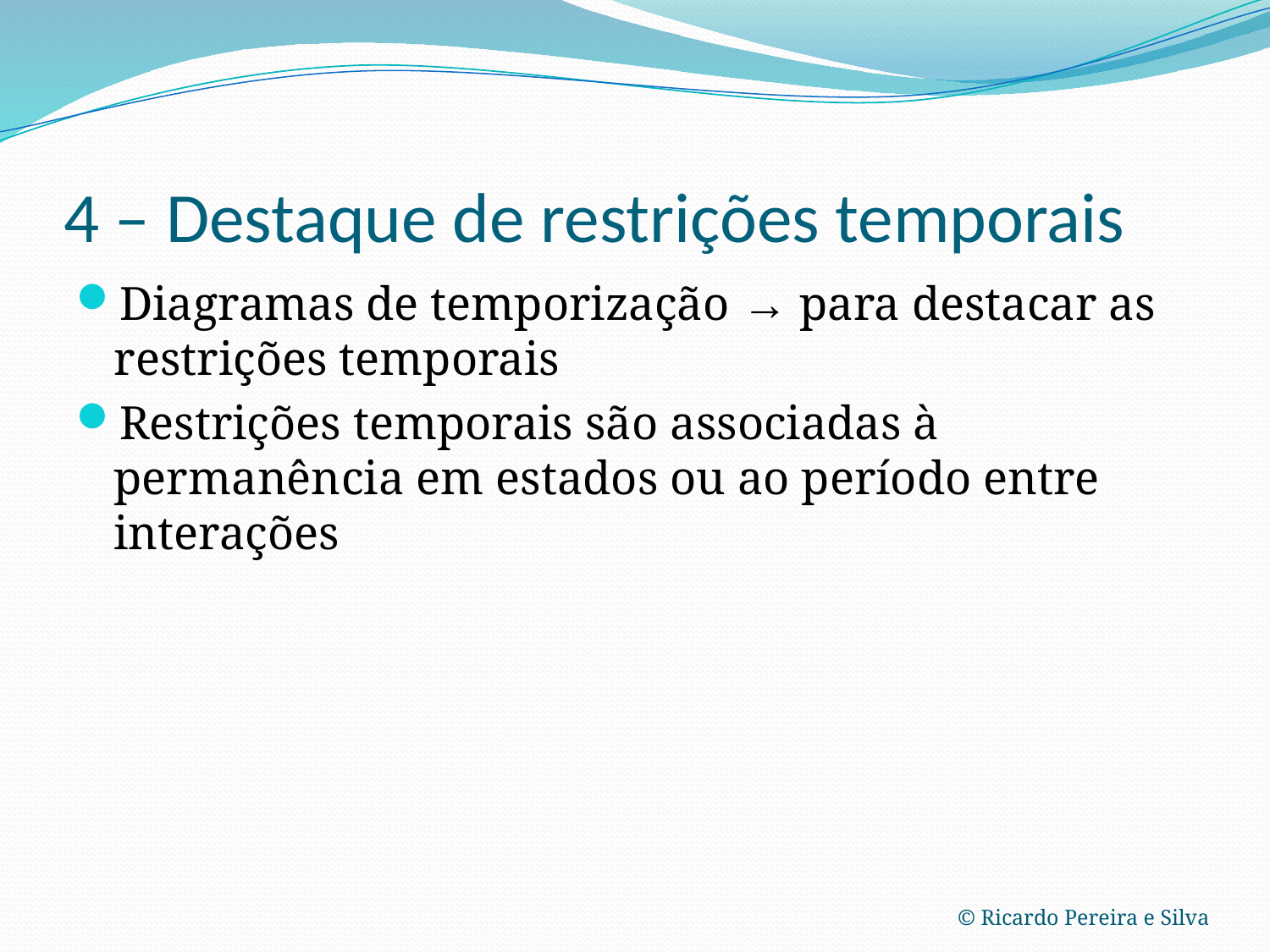

# 4 – Destaque de restrições temporais
Diagramas de temporização → para destacar as restrições temporais
Restrições temporais são associadas à permanência em estados ou ao período entre interações

© Ricardo Pereira e Silva